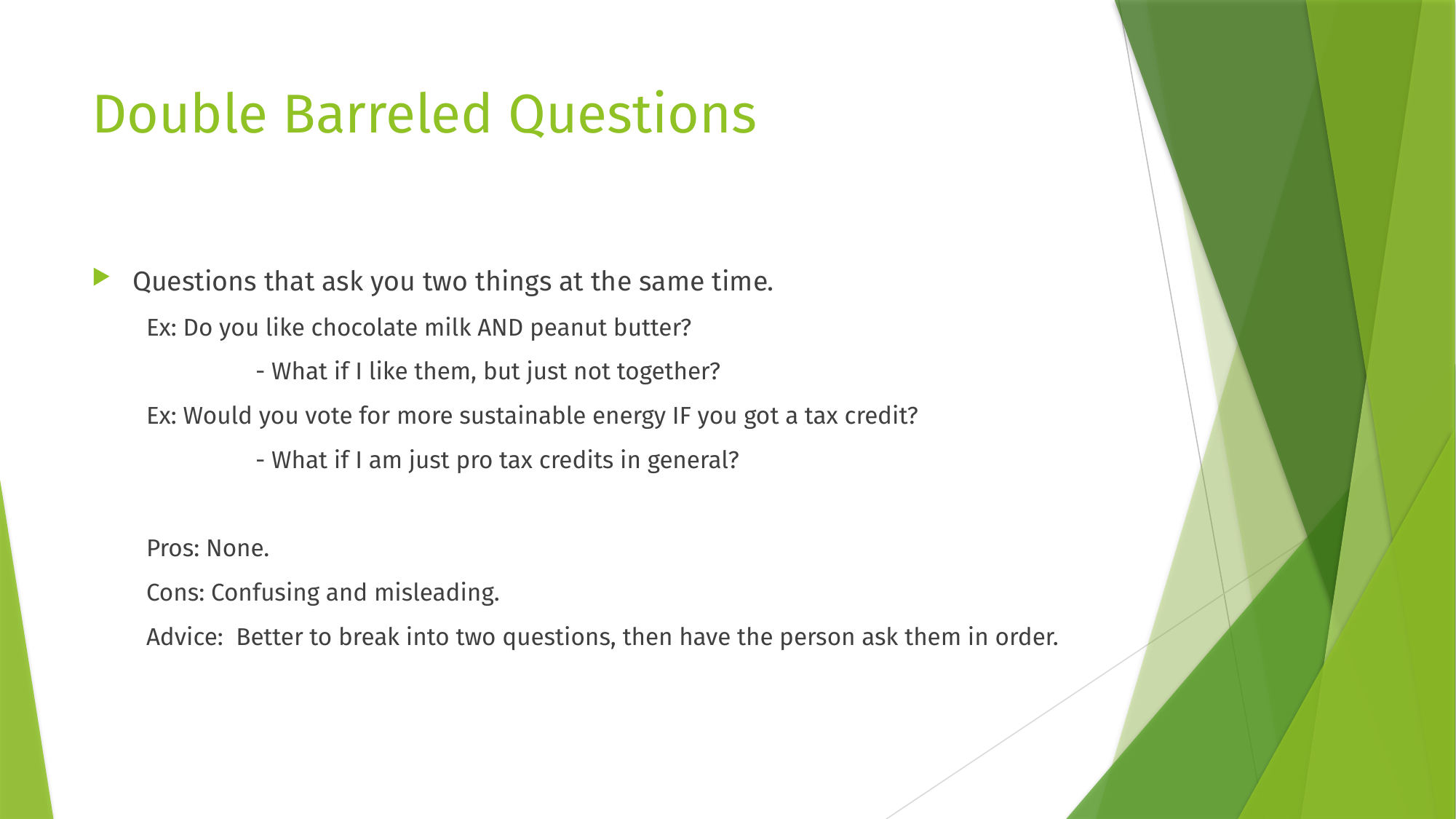

# Double Barreled Questions
Questions that ask you two things at the same time.
Ex: Do you like chocolate milk AND peanut butter?
	- What if I like them, but just not together?
Ex: Would you vote for more sustainable energy IF you got a tax credit?
	- What if I am just pro tax credits in general?

Pros: None.
Cons: Confusing and misleading.
Advice:  Better to break into two questions, then have the person ask them in order.